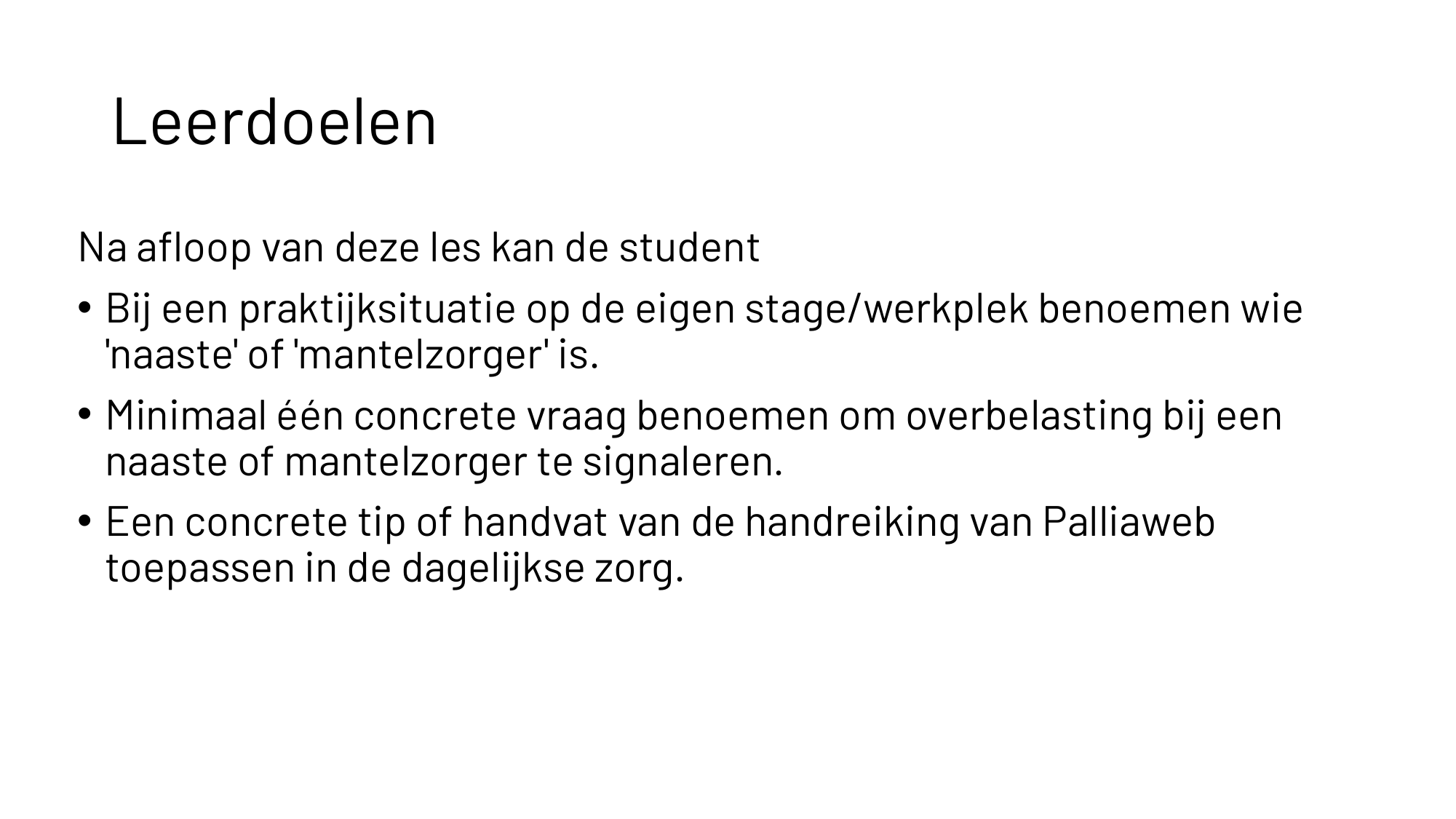

# Leerdoelen
Na afloop van deze les kan de student
Bij een praktijksituatie op de eigen stage/werkplek benoemen wie 'naaste' of 'mantelzorger' is.
Minimaal één concrete vraag benoemen om overbelasting bij een naaste of mantelzorger te signaleren.
Een concrete tip of handvat van de handreiking van Palliaweb toepassen in de dagelijkse zorg.